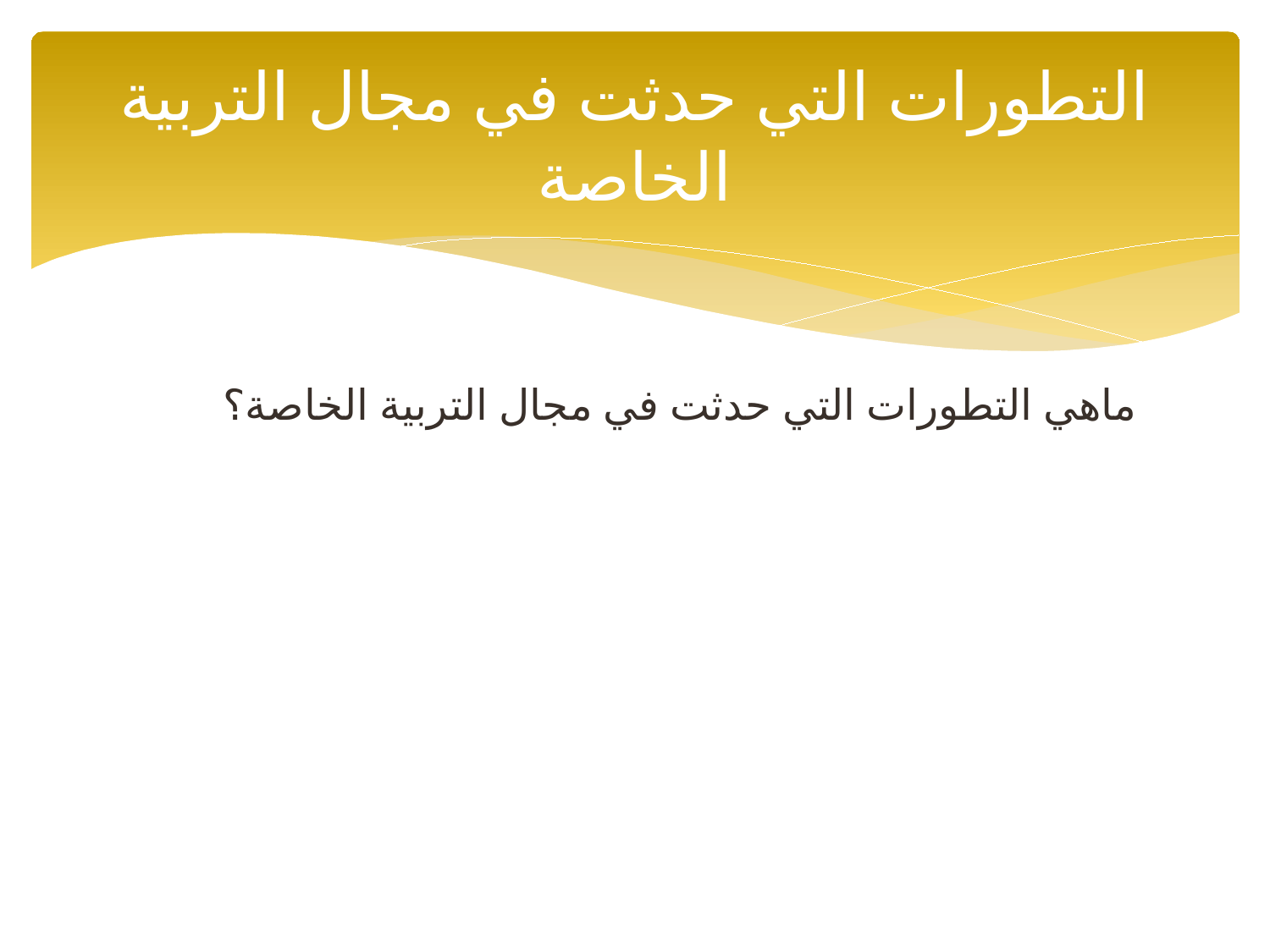

# التطورات التي حدثت في مجال التربية الخاصة
ماهي التطورات التي حدثت في مجال التربية الخاصة؟